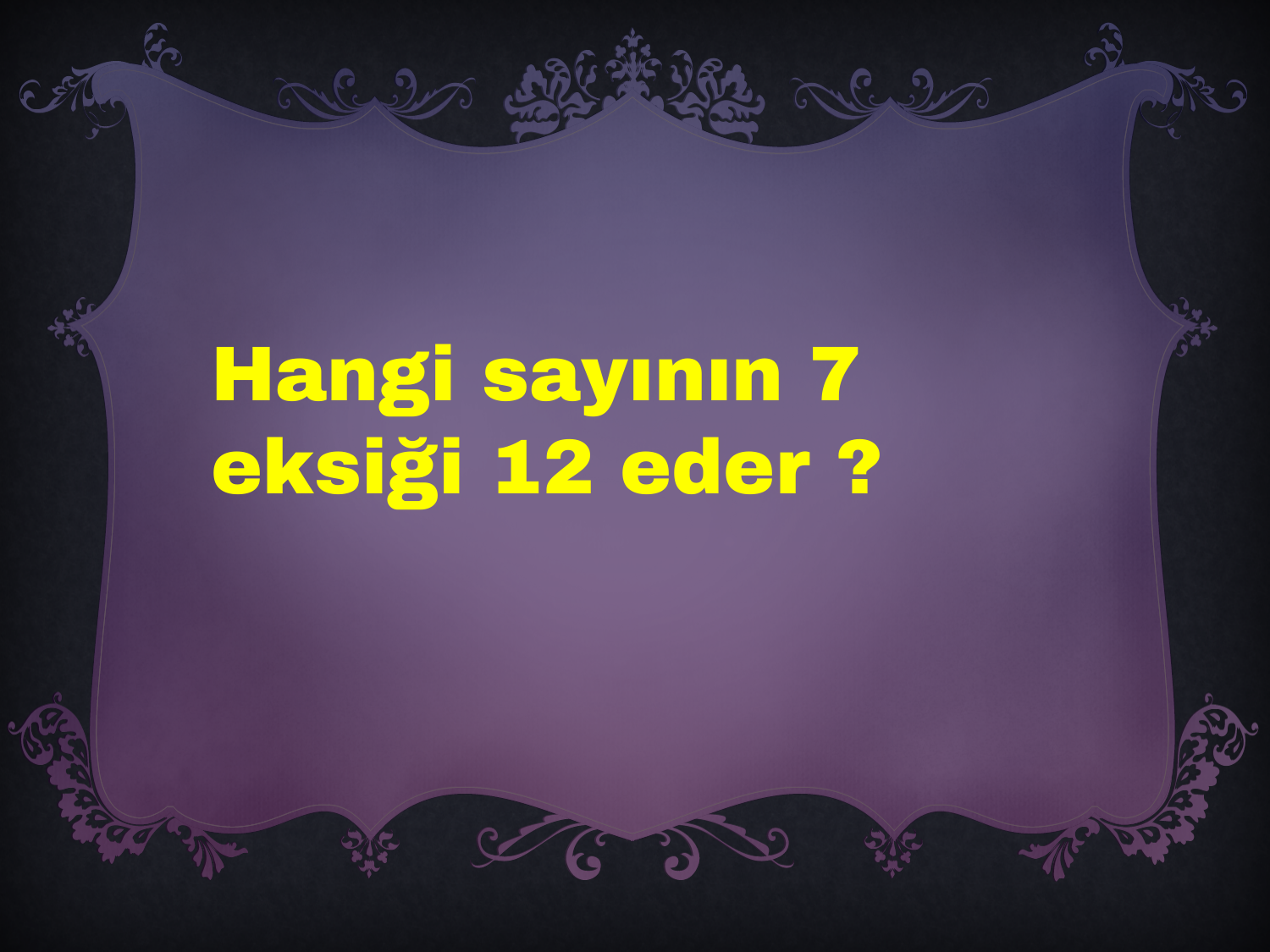

Hangi sayının 7 eksiği 12 eder ?